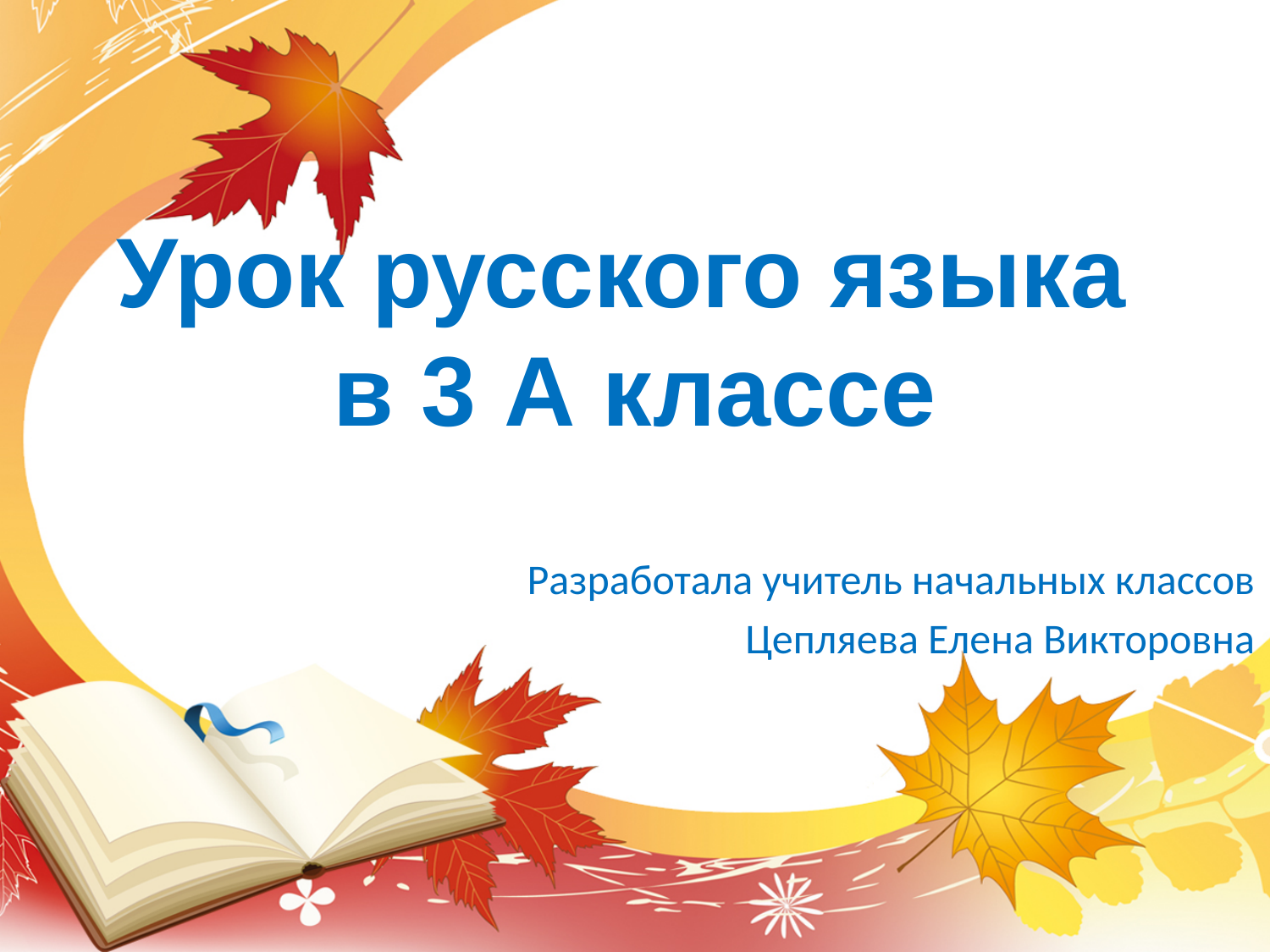

# Урок русского языка в 3 А классе
Разработала учитель начальных классов
Цепляева Елена Викторовна